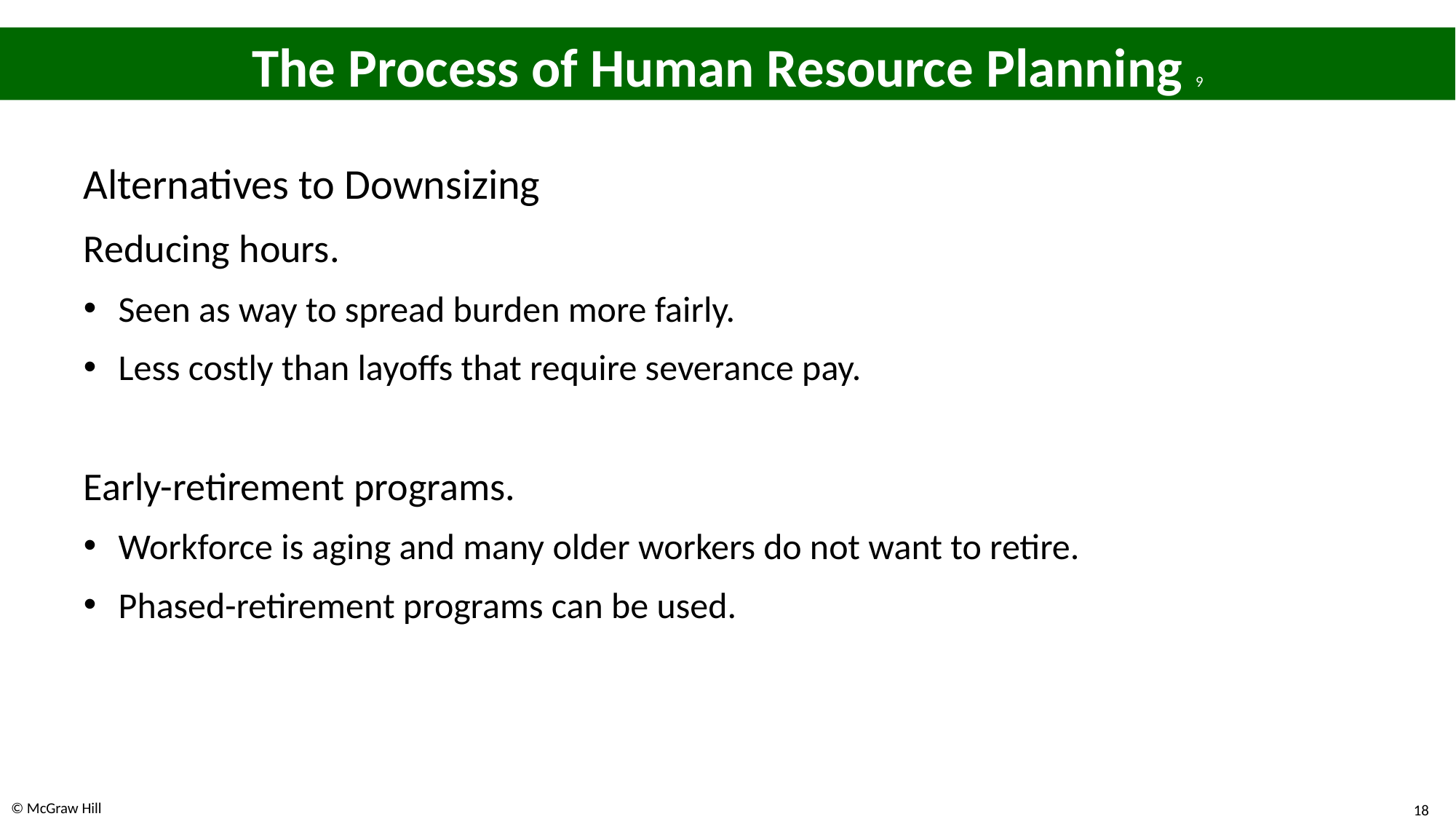

# The Process of Human Resource Planning 9
Alternatives to Downsizing
Reducing hours.
Seen as way to spread burden more fairly.
Less costly than layoffs that require severance pay.
Early-retirement programs.
Workforce is aging and many older workers do not want to retire.
Phased-retirement programs can be used.